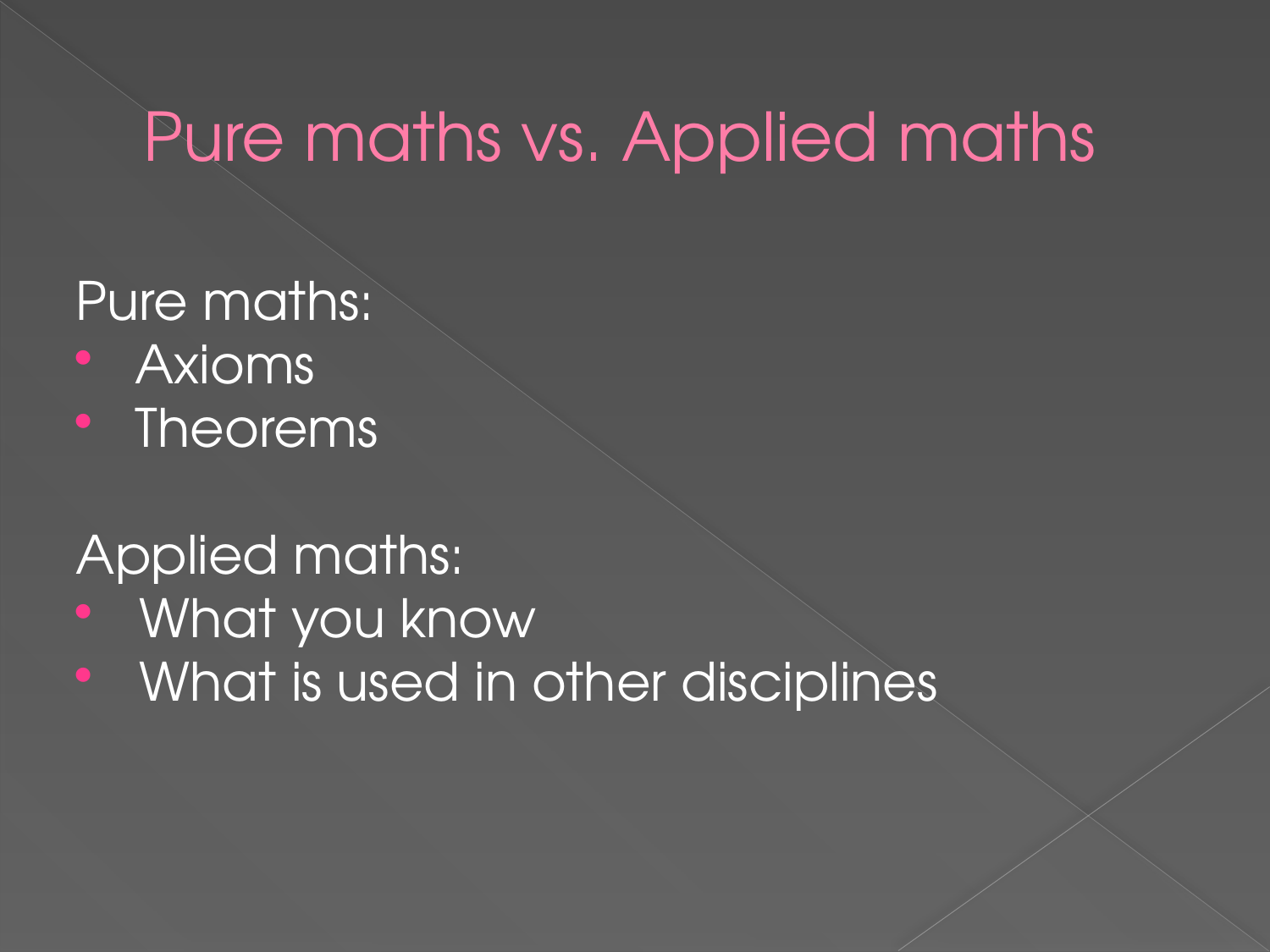

# Pure maths vs. Applied maths
Pure maths:
Axioms
Theorems

Applied maths:
What you know
What is used in other disciplines